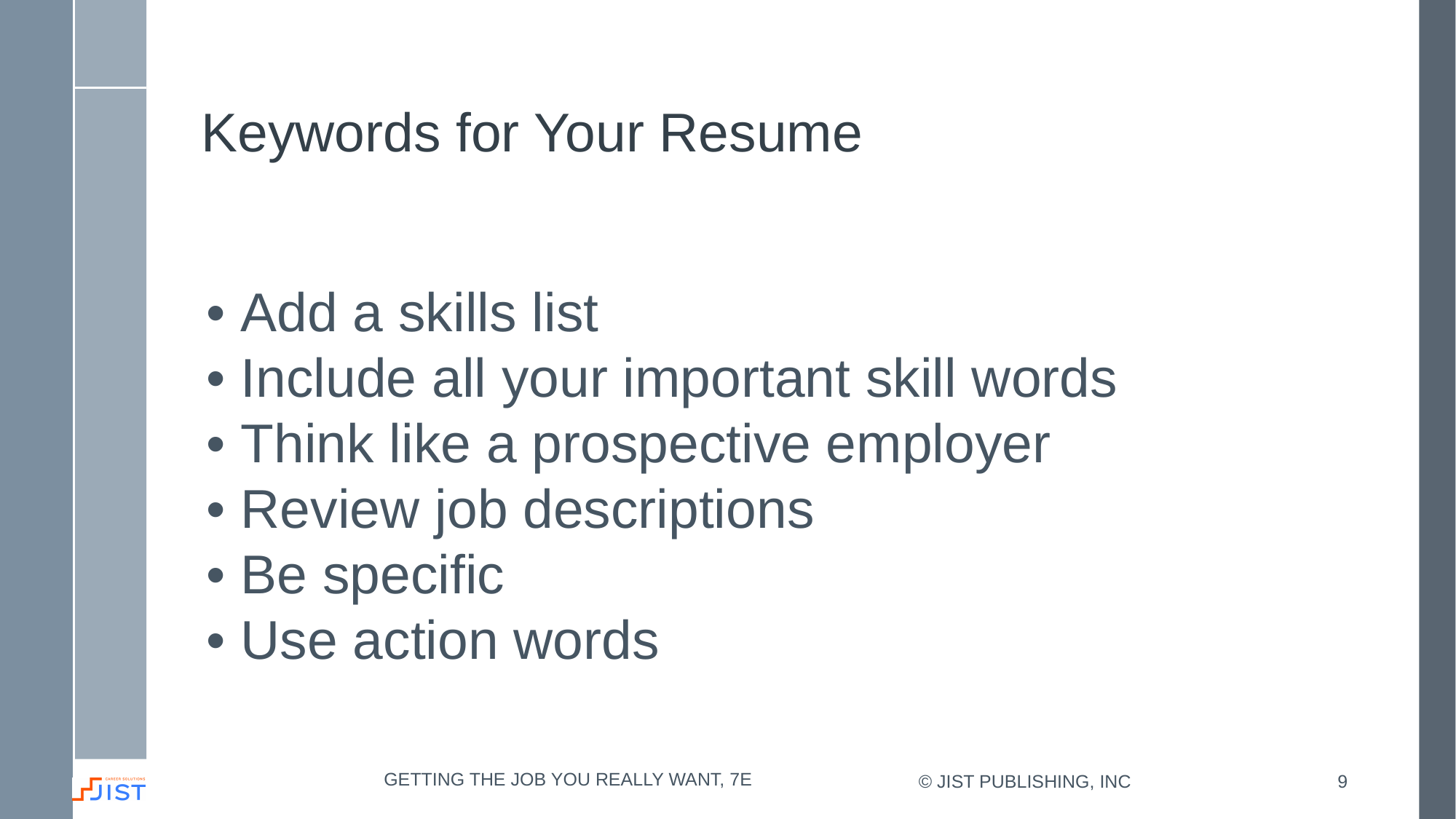

# Keywords for Your Resume
• Add a skills list
• Include all your important skill words
• Think like a prospective employer
• Review job descriptions
• Be specific
• Use action words

Getting the job you really want, 7e
© JIST Publishing, Inc
9